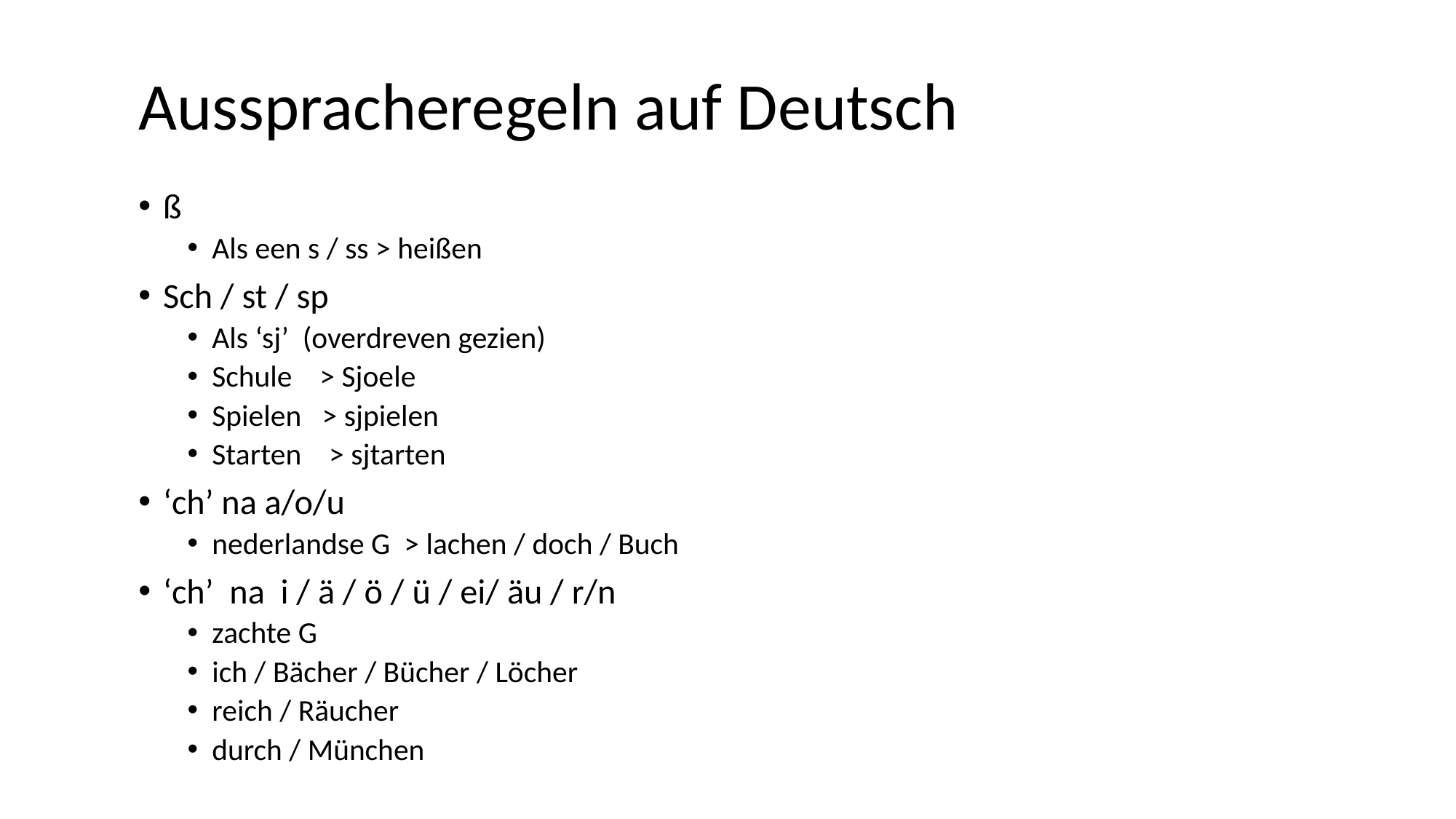

# Ausspracheregeln auf Deutsch
ß
Als een s / ss > heißen
Sch / st / sp
Als ‘sj’  (overdreven gezien)
Schule    > Sjoele
Spielen   > sjpielen
Starten    > sjtarten
‘ch’ na a/o/u
nederlandse G  > lachen / doch / Buch
‘ch’  na  i / ä / ö / ü / ei/ äu / r/n
zachte G
ich / Bächer / Bücher / Löcher
reich / Räucher
durch / München